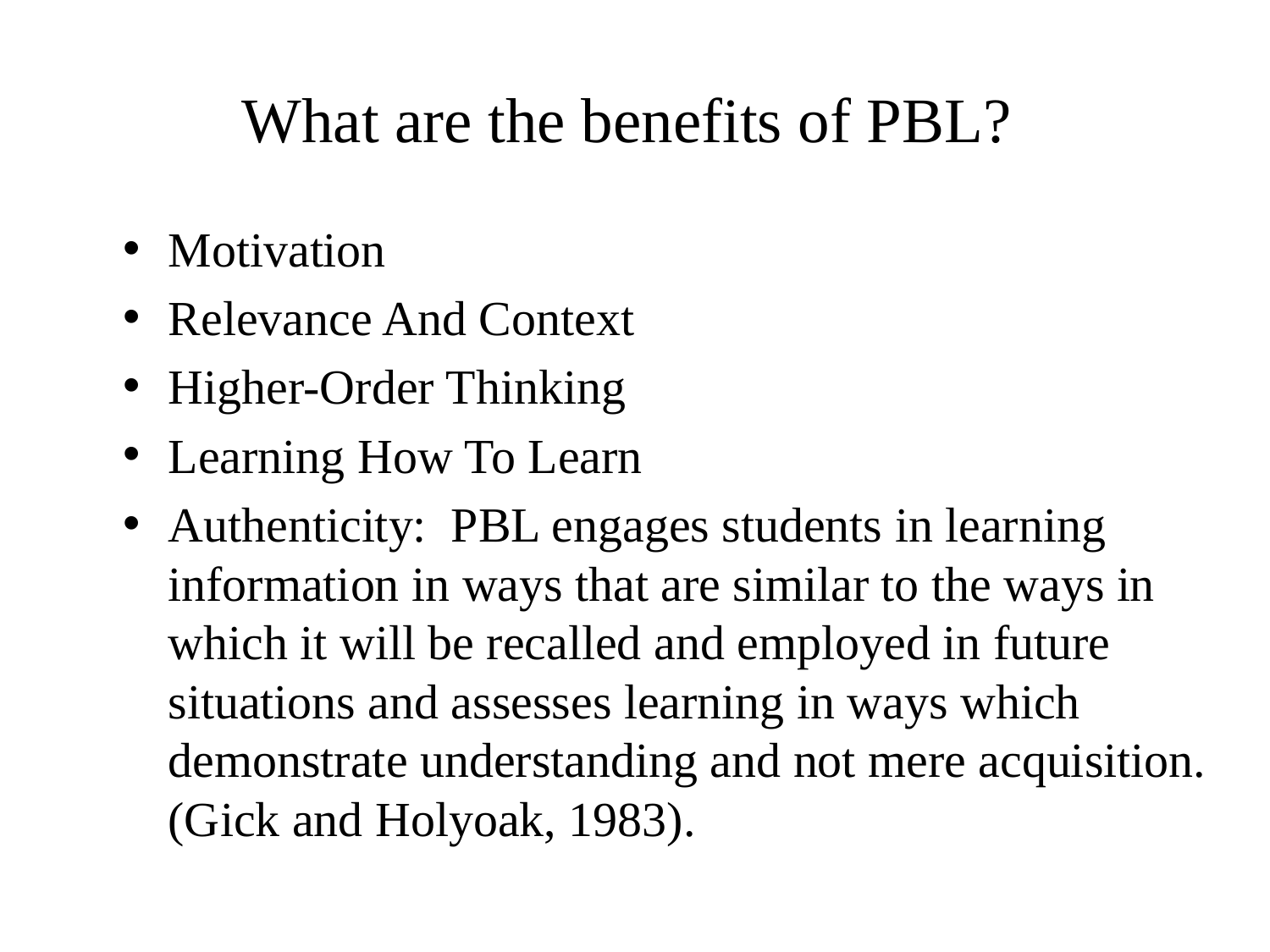

# What are the benefits of PBL?
Motivation
Relevance And Context
Higher-Order Thinking
Learning How To Learn
Authenticity:  PBL engages students in learning information in ways that are similar to the ways in which it will be recalled and employed in future situations and assesses learning in ways which demonstrate understanding and not mere acquisition. (Gick and Holyoak, 1983).